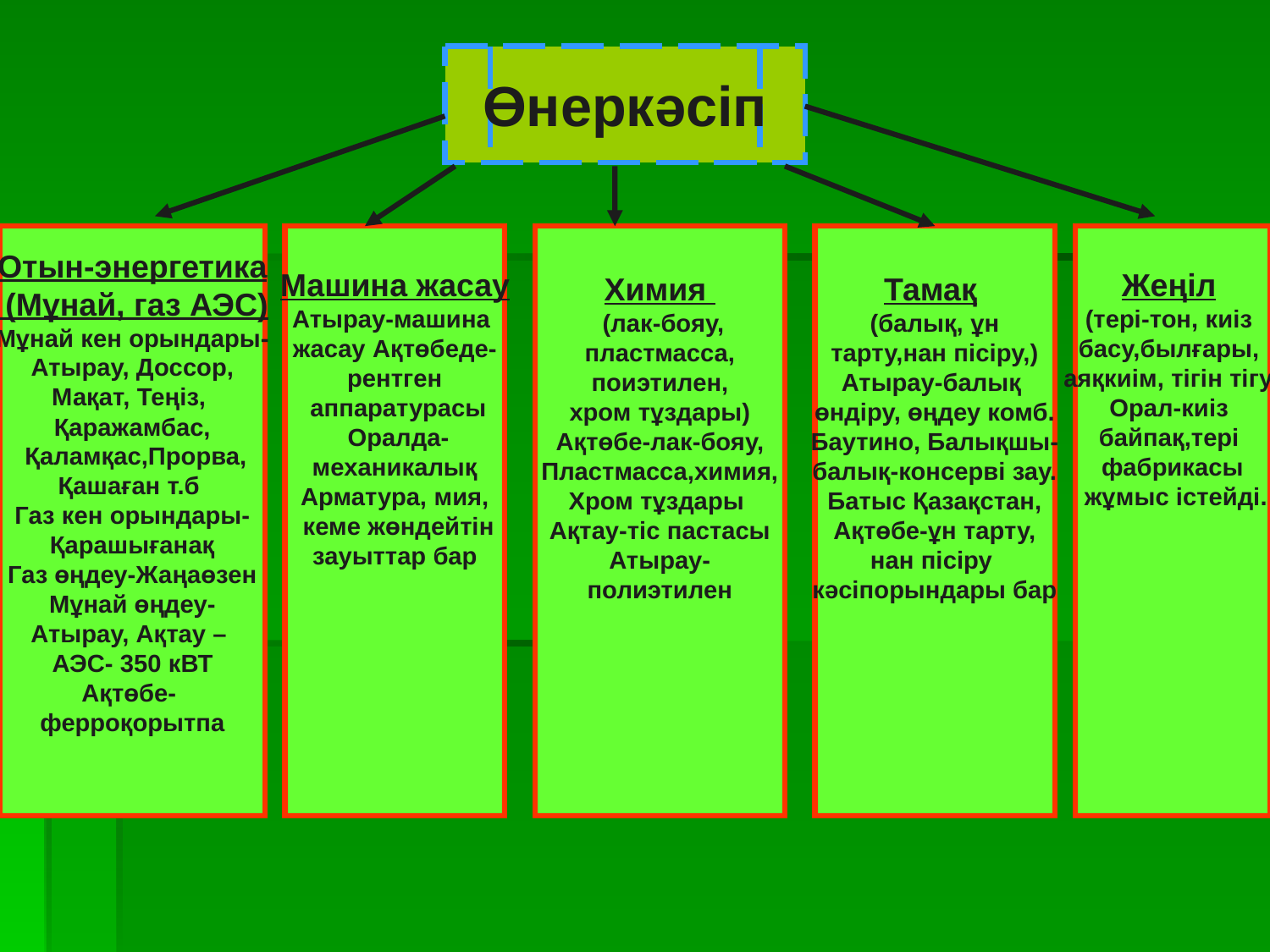

Өнеркәсіп

Отын-энергетика
 (Мұнай, газ АЭС)
Мұнай кен орындары-
Атырау, Доссор,
Мақат, Теңіз,
Қаражамбас,
 Қаламқас,Прорва,
Қашаған т.б
Газ кен орындары-
Қарашығанақ
Газ өңдеу-Жаңаөзен
Мұнай өңдеу-
Атырау, Ақтау –
АЭС- 350 кВТ
Ақтөбе-
ферроқорытпа

Машина жасау
Атырау-машина
жасау Ақтөбеде-
рентген
 аппаратурасы
 Оралда-
механикалық
Арматура, мия,
 кеме жөндейтін
зауыттар бар

Химия
 (лак-бояу,
пластмасса,
поиэтилен,
хром тұздары)
Ақтөбе-лак-бояу,
Пластмасса,химия,
Хром тұздары
Ақтау-тіс пастасы
Атырау-
полиэтилен

Тамақ
(балық, ұн
тарту,нан пісіру,)
Атырау-балық
өндіру, өңдеу комб.
Баутино, Балықшы-
балық-консерві зау.
Батыс Қазақстан,
Ақтөбе-ұн тарту,
нан пісіру
кәсіпорындары бар

Жеңіл
(тері-тон, киіз
басу,былғары,
аяқкиім, тігін тігу)
Орал-киіз
байпақ,тері
фабрикасы
 жұмыс істейді.